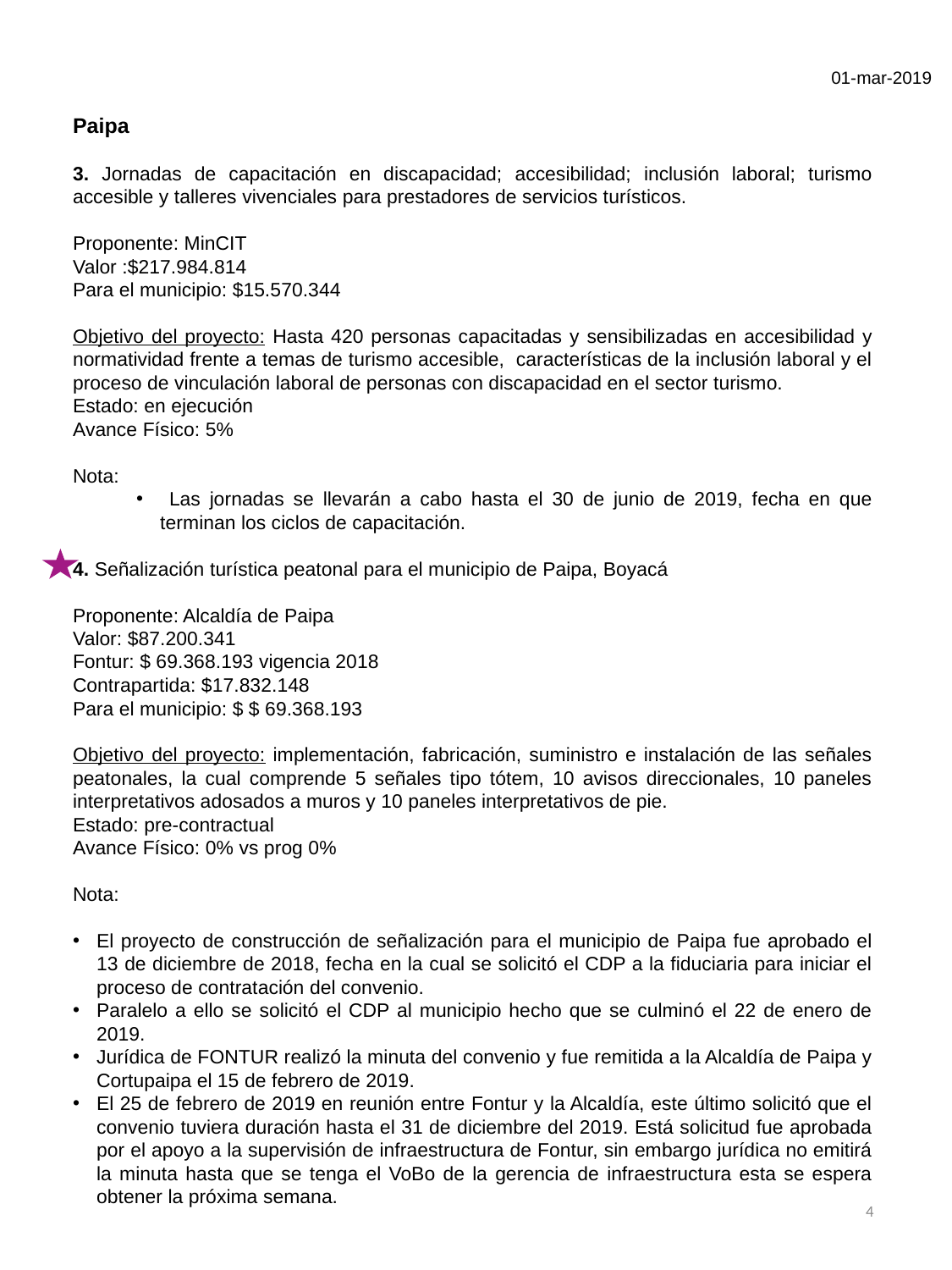

01-mar-2019

Paipa

3. Jornadas de capacitación en discapacidad; accesibilidad; inclusión laboral; turismo accesible y talleres vivenciales para prestadores de servicios turísticos.

Proponente: MinCIT
Valor :$217.984.814
Para el municipio: $15.570.344

Objetivo del proyecto: Hasta 420 personas capacitadas y sensibilizadas en accesibilidad y normatividad frente a temas de turismo accesible,  características de la inclusión laboral y el proceso de vinculación laboral de personas con discapacidad en el sector turismo.
Estado: en ejecución
Avance Físico: 5%

Nota:
 Las jornadas se llevarán a cabo hasta el 30 de junio de 2019, fecha en que terminan los ciclos de capacitación.

4. Señalización turística peatonal para el municipio de Paipa, Boyacá

Proponente: Alcaldía de Paipa
Valor: $87.200.341
Fontur: $ 69.368.193 vigencia 2018
Contrapartida: $17.832.148
Para el municipio: $ $ 69.368.193

Objetivo del proyecto: implementación, fabricación, suministro e instalación de las señales peatonales, la cual comprende 5 señales tipo tótem, 10 avisos direccionales, 10 paneles interpretativos adosados a muros y 10 paneles interpretativos de pie.
Estado: pre-contractual
Avance Físico: 0% vs prog 0%

Nota:

El proyecto de construcción de señalización para el municipio de Paipa fue aprobado el 13 de diciembre de 2018, fecha en la cual se solicitó el CDP a la fiduciaria para iniciar el proceso de contratación del convenio.
Paralelo a ello se solicitó el CDP al municipio hecho que se culminó el 22 de enero de 2019.
Jurídica de FONTUR realizó la minuta del convenio y fue remitida a la Alcaldía de Paipa y Cortupaipa el 15 de febrero de 2019.
El 25 de febrero de 2019 en reunión entre Fontur y la Alcaldía, este último solicitó que el convenio tuviera duración hasta el 31 de diciembre del 2019. Está solicitud fue aprobada por el apoyo a la supervisión de infraestructura de Fontur, sin embargo jurídica no emitirá la minuta hasta que se tenga el VoBo de la gerencia de infraestructura esta se espera obtener la próxima semana.

4